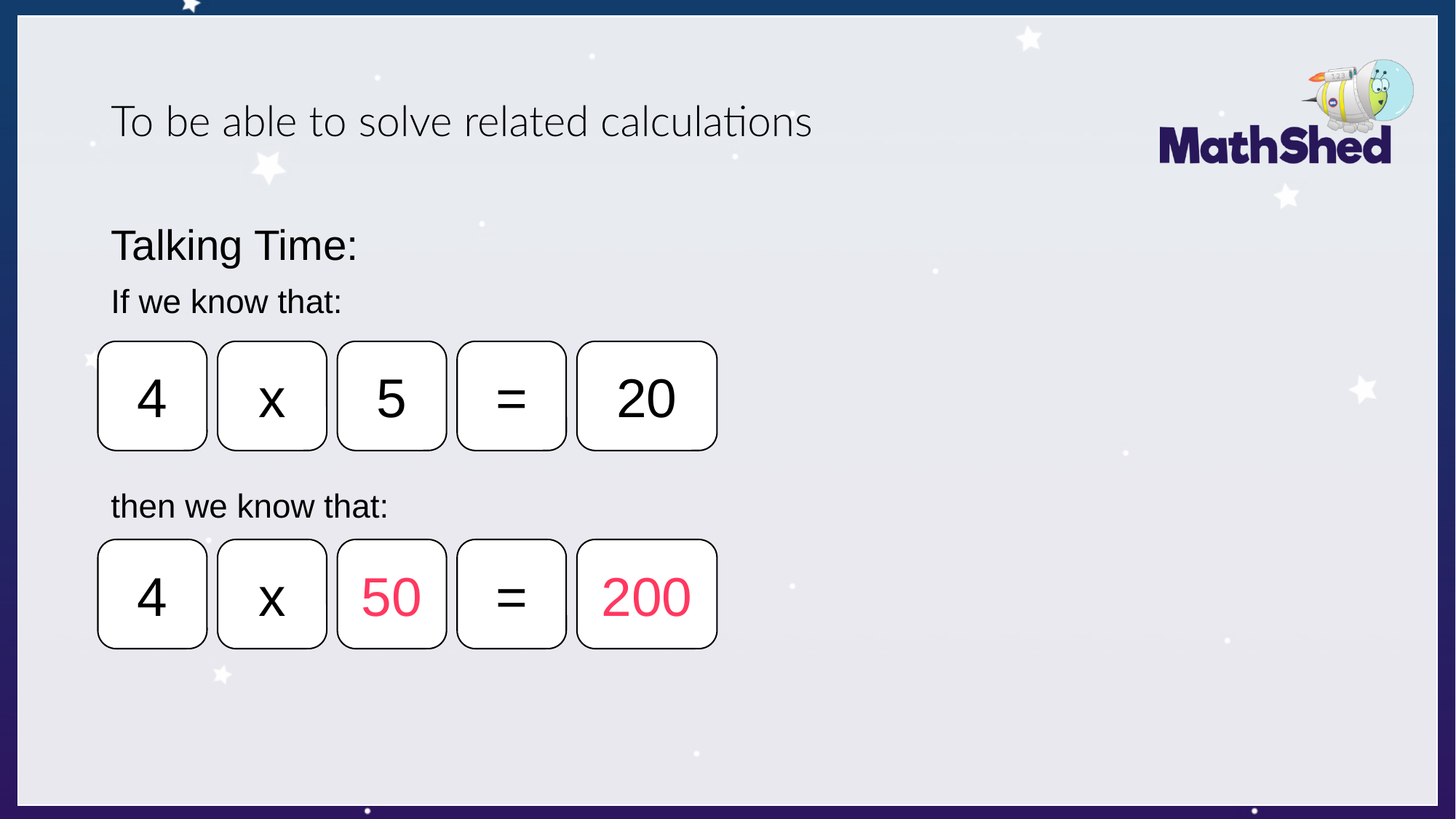

# To be able to solve related calculations
Talking Time:
If we know that:

then we know that:

4
x
5
=
20
4
x
50
=
200